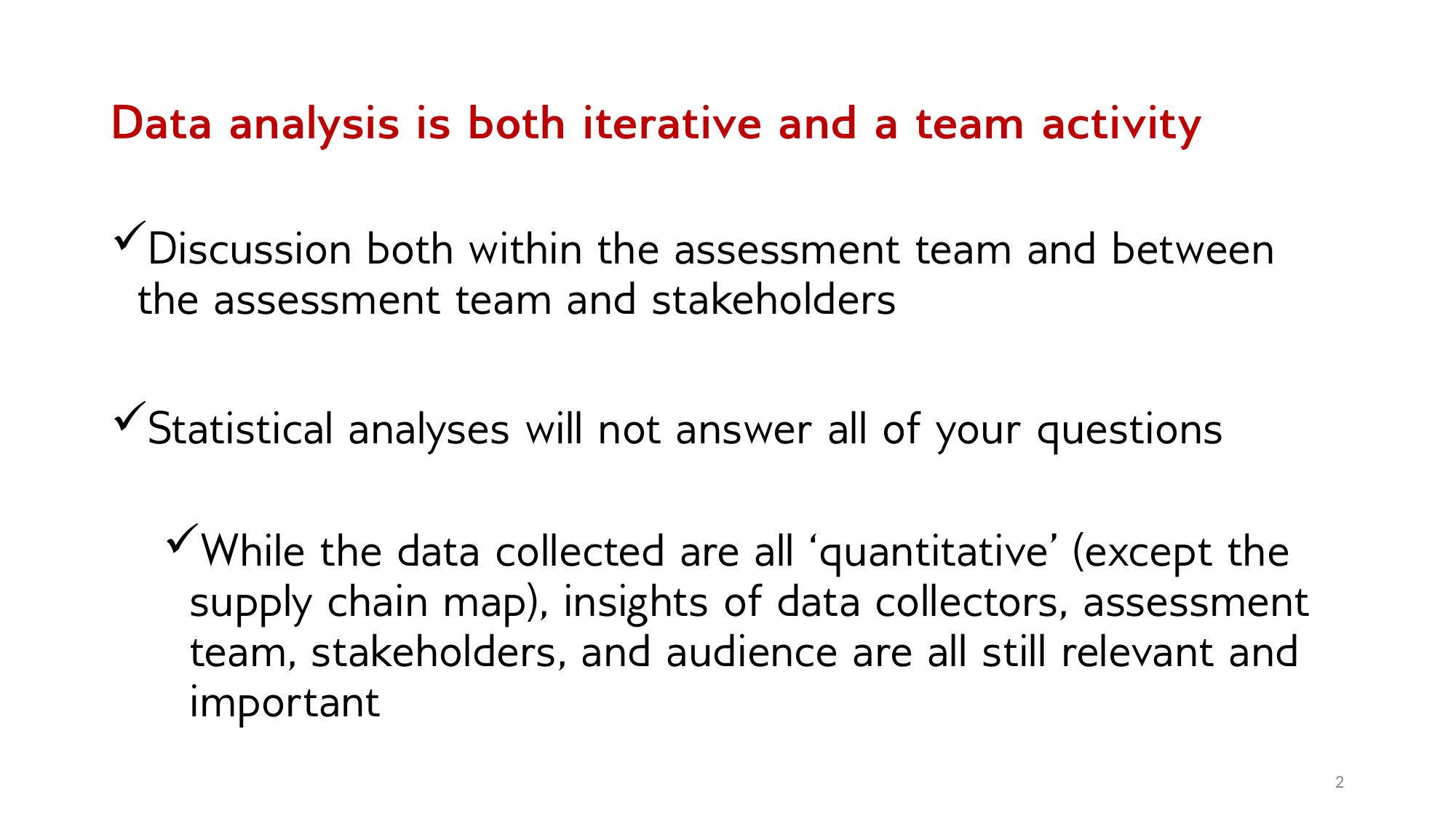

# Data analysis is both iterative and a team activity
Discussion both within the assessment team and between the assessment team and stakeholders

Statistical analyses will not answer all of your questions

While the data collected are all ‘quantitative’ (except the supply chain map), insights of data collectors, assessment team, stakeholders, and audience are all still relevant and important
2